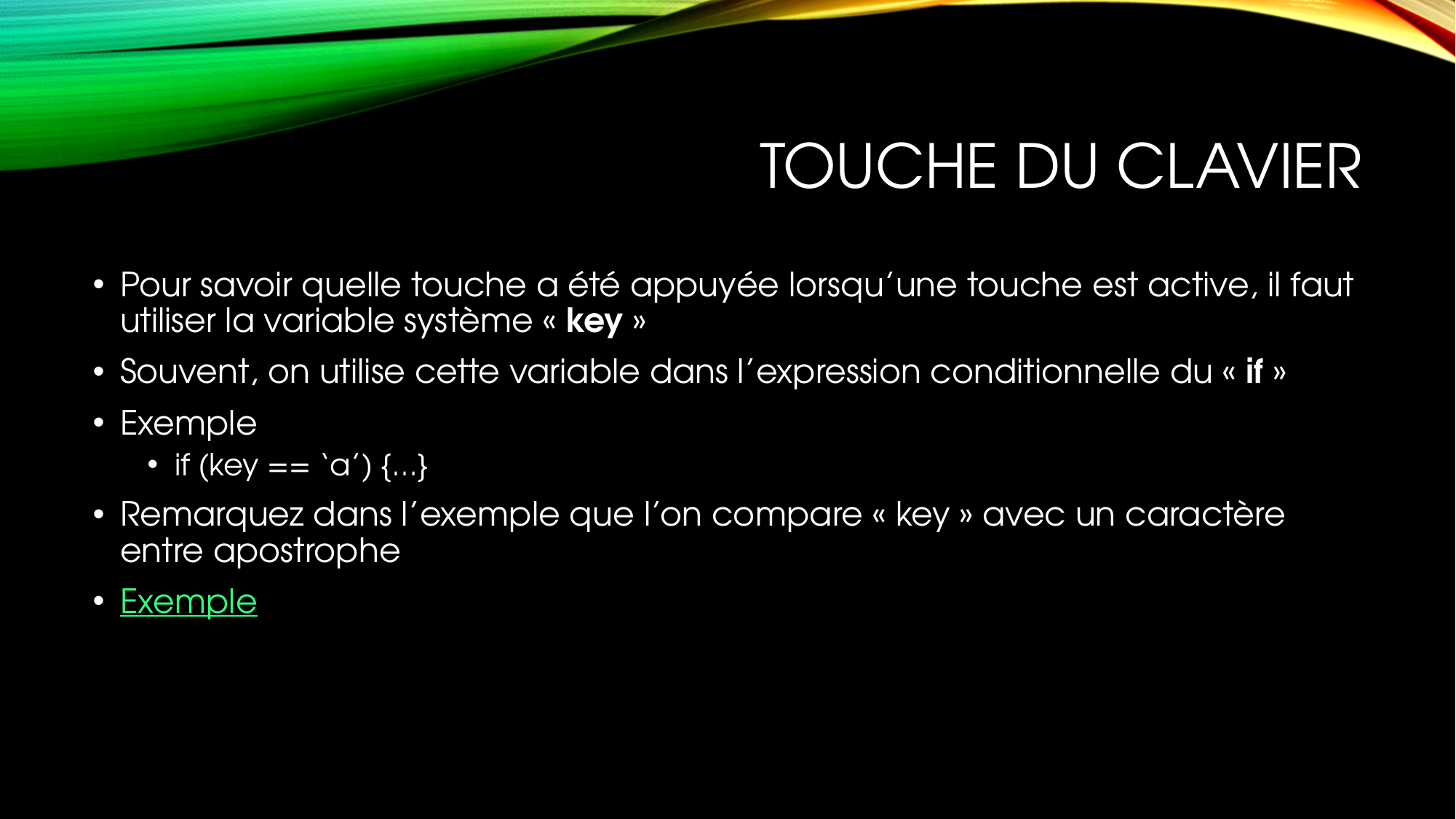

# Touche du clavier
Pour savoir quelle touche a été appuyée lorsqu’une touche est active, il faut utiliser la variable système « key »
Souvent, on utilise cette variable dans l’expression conditionnelle du « if »
Exemple
if (key == ‘a’) {…}
Remarquez dans l’exemple que l’on compare « key » avec un caractère entre apostrophe
Exemple